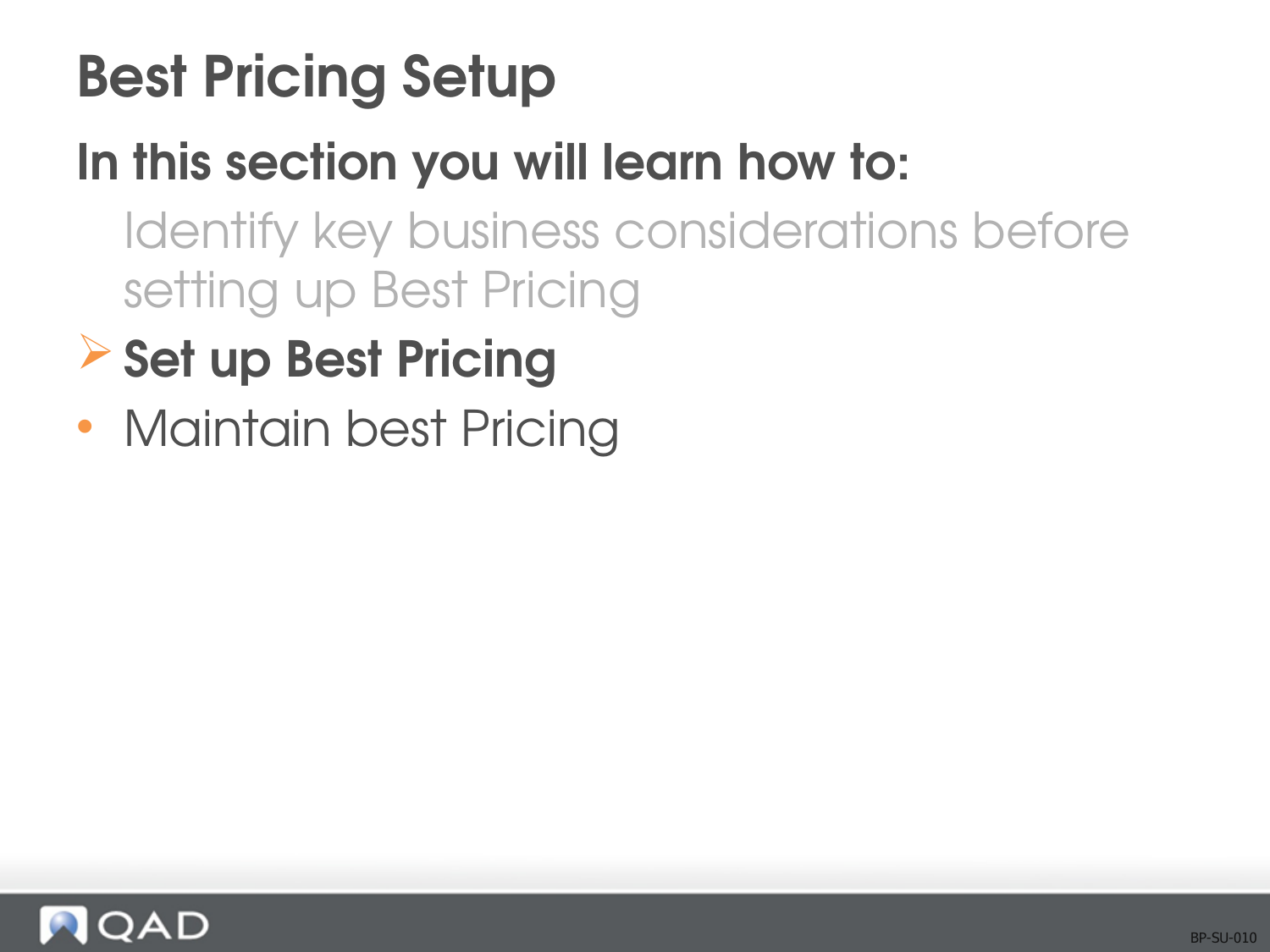

# Best Pricing Setup
In this section you will learn how to:
Identify key business considerations before setting up Best Pricing
Set up Best Pricing
Maintain best Pricing

BP-SU-010